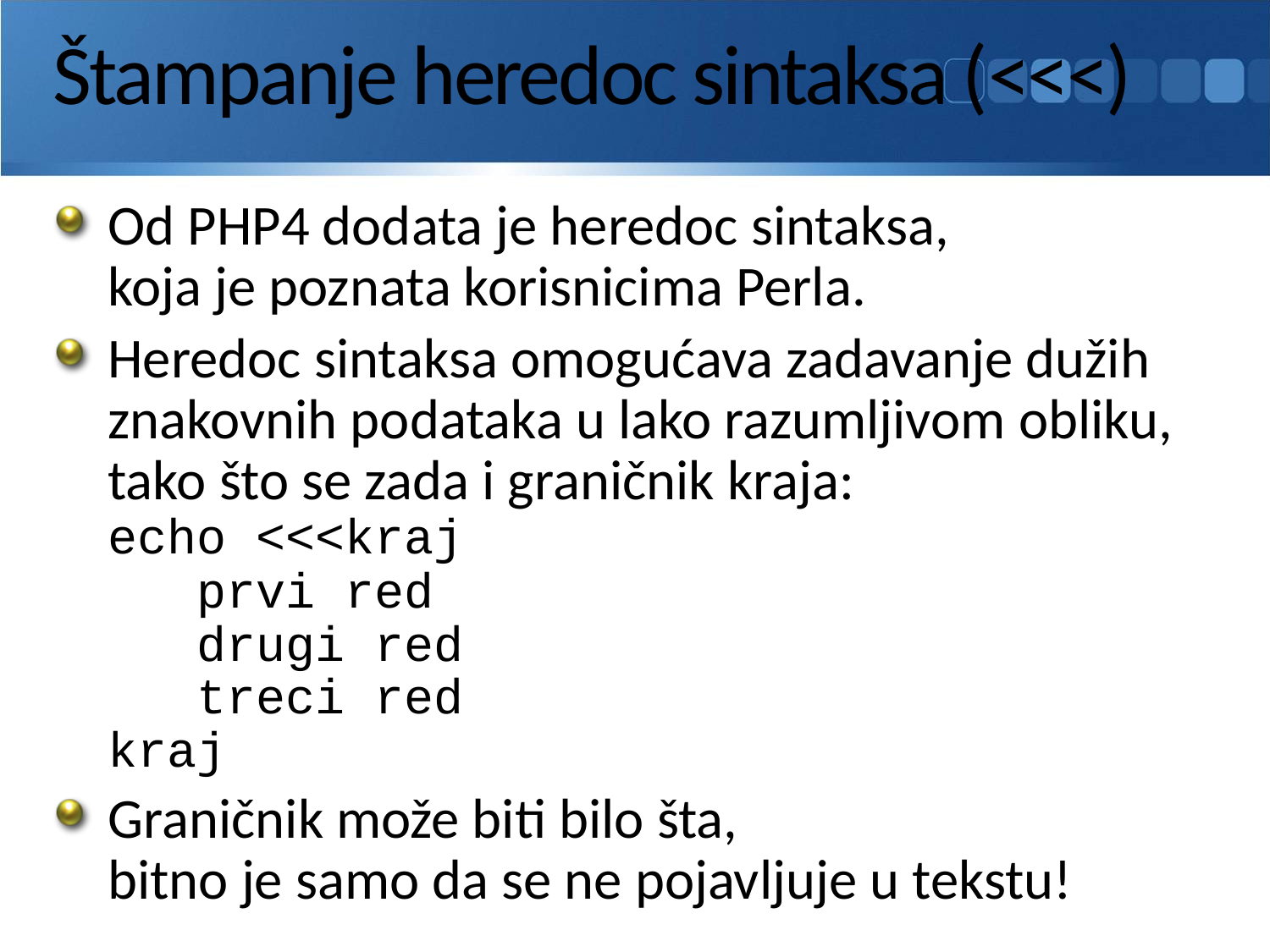

# Štampanje heredoc sintaksa (<<<)
Od PHP4 dodata je heredoc sintaksa,
koja je poznata korisnicima Perla.
Heredoc sintaksa omogućava zadavanje dužih znakovnih podataka u lako razumljivom obliku, tako što se zada i graničnik kraja:
echo <<<kraj
   prvi red
   drugi red
   treci red
kraj
Graničnik može biti bilo šta,
bitno je samo da se ne pojavljuje u tekstu!